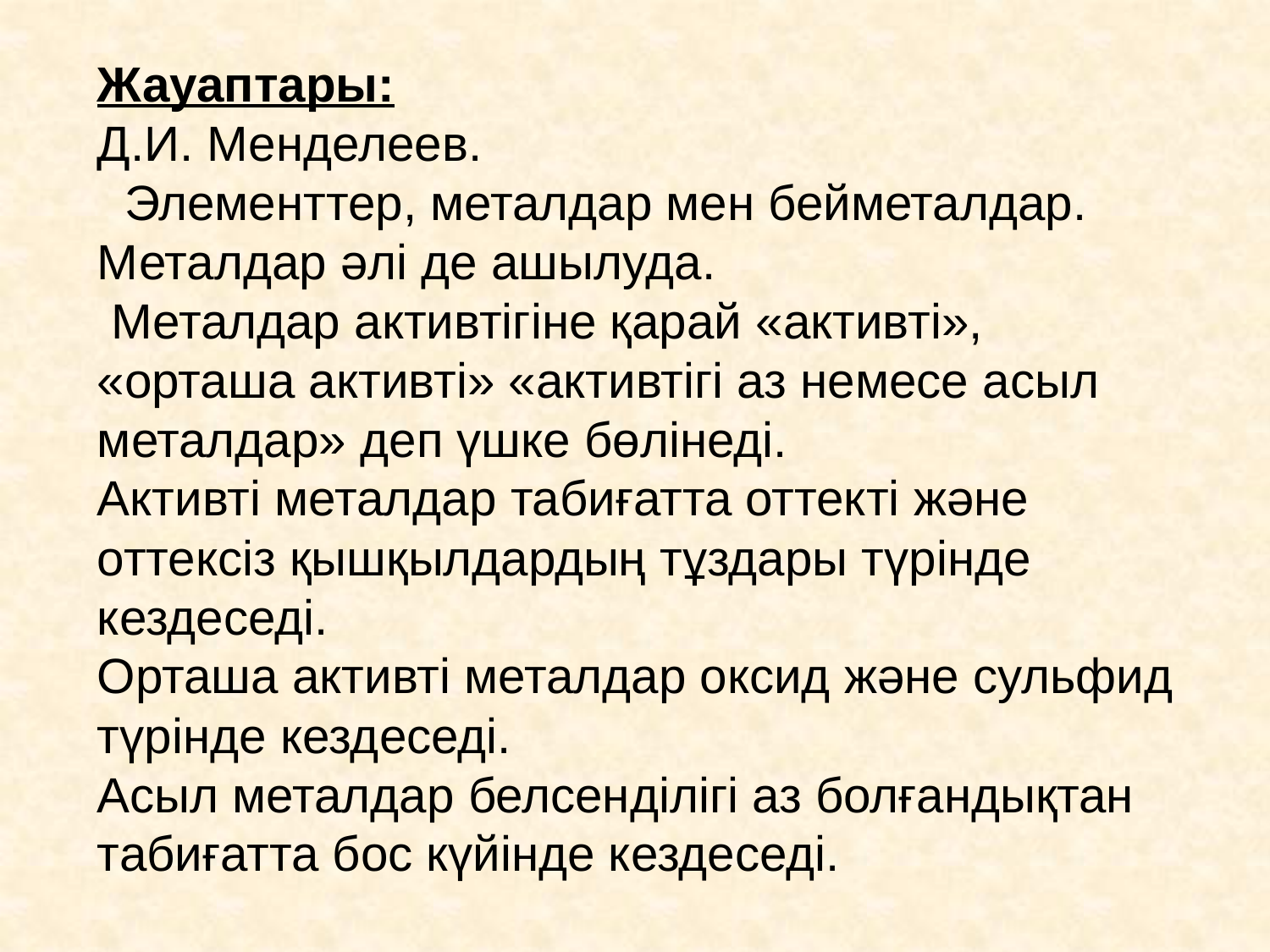

Жауаптары:
Д.И. Менделеев.
  Элементтер, металдар мен бейметалдар.
Металдар әлі де ашылуда.
 Металдар активтігіне қарай «активті», «орташа активті» «активтігі аз немесе асыл металдар» деп үшке бөлінеді.
Активті металдар табиғатта оттекті және оттексіз қышқылдардың тұздары түрінде кездеседі.
Орташа активті металдар оксид және сульфид түрінде кездеседі.
Асыл металдар белсенділігі аз болғандықтан табиғатта бос күйінде кездеседі.